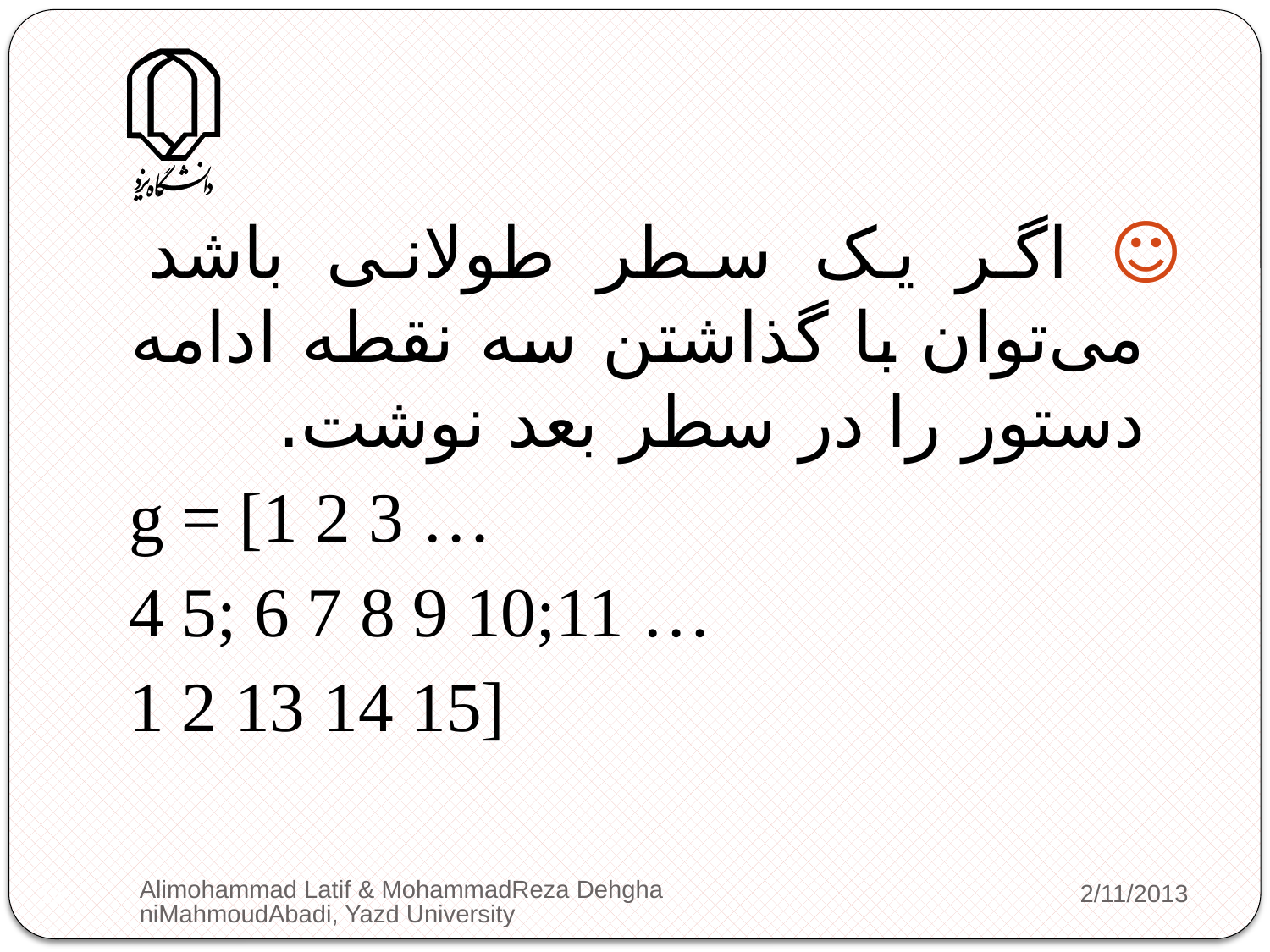

☺ اگر یک سطر طولانی باشد می‌توان با گذاشتن سه نقطه ادامه دستور را در سطر بعد نوشت.
g = [1 2 3 …
4 5; 6 7 8 9 10;11 …
1 2 13 14 15]

Alimohammad Latif & MohammadReza DehghaniMahmoudAbadi, Yazd University
2/11/2013
16